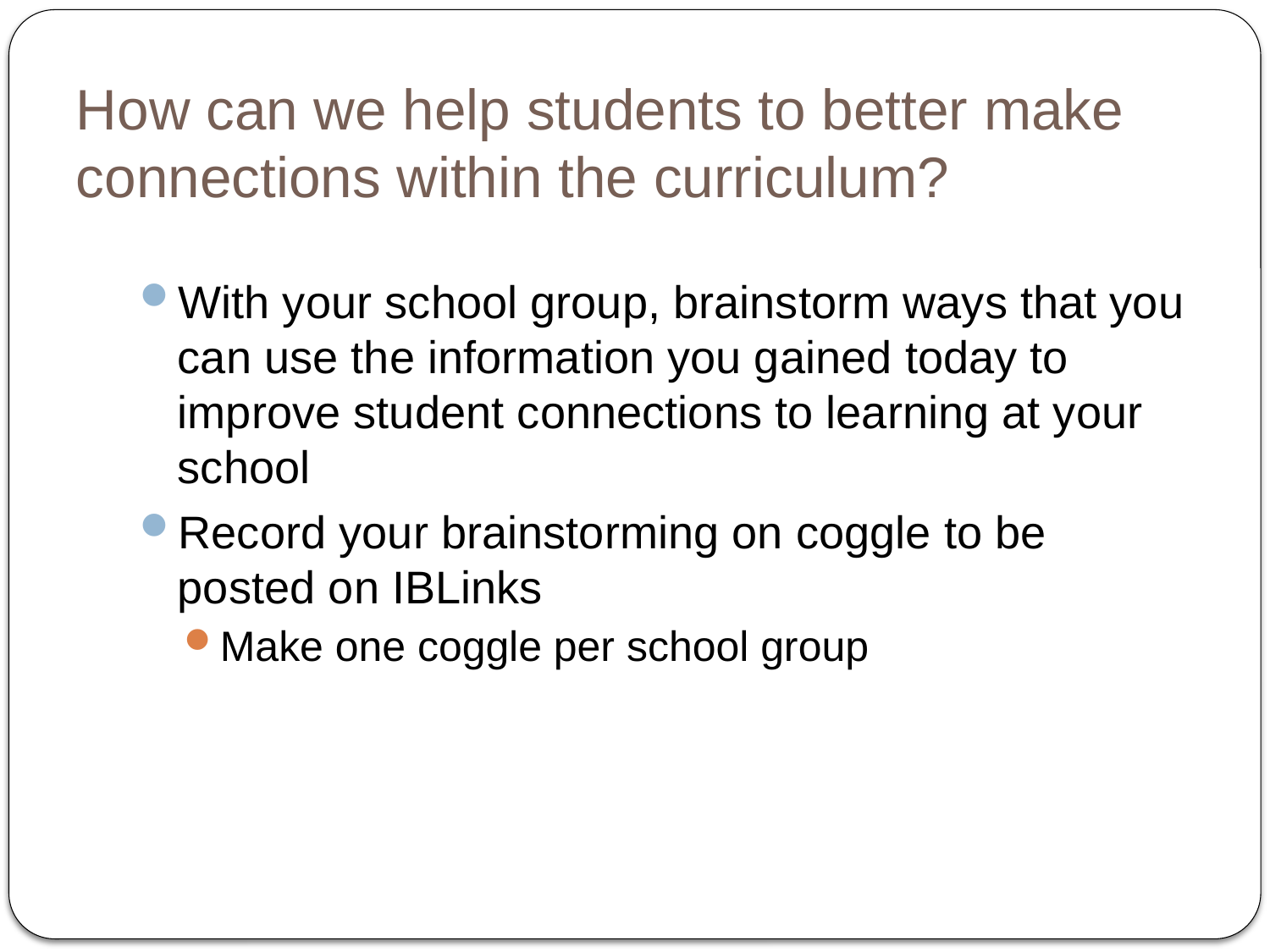

# How can we help students to better make connections within the curriculum?

With your school group, brainstorm ways that you can use the information you gained today to improve student connections to learning at your school
Record your brainstorming on coggle to be posted on IBLinks
Make one coggle per school group